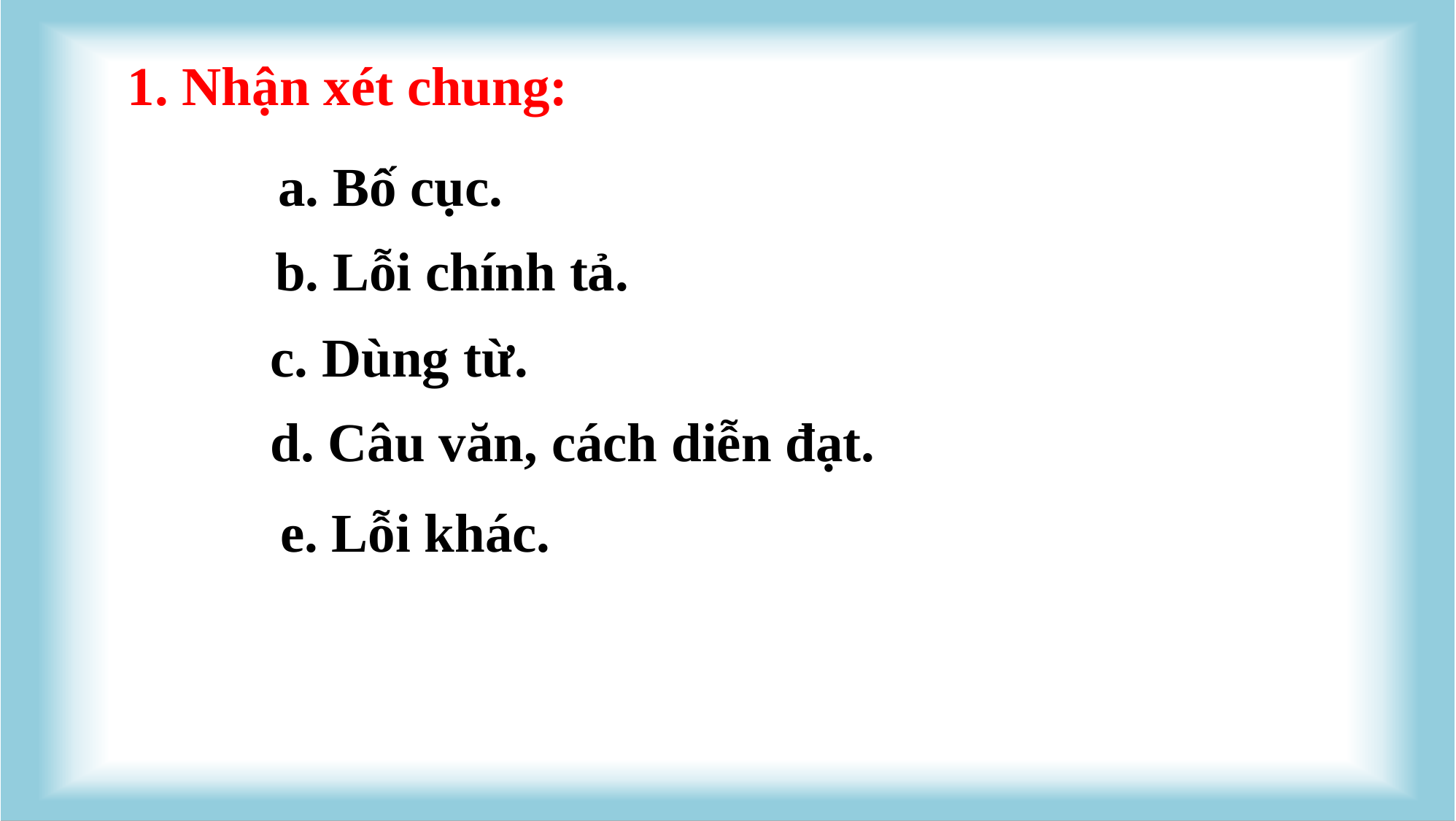

1. Nhận xét chung:
a. Bố cục.
b. Lỗi chính tả.
c. Dùng từ.
d. Câu văn, cách diễn đạt.
 e. Lỗi khác.